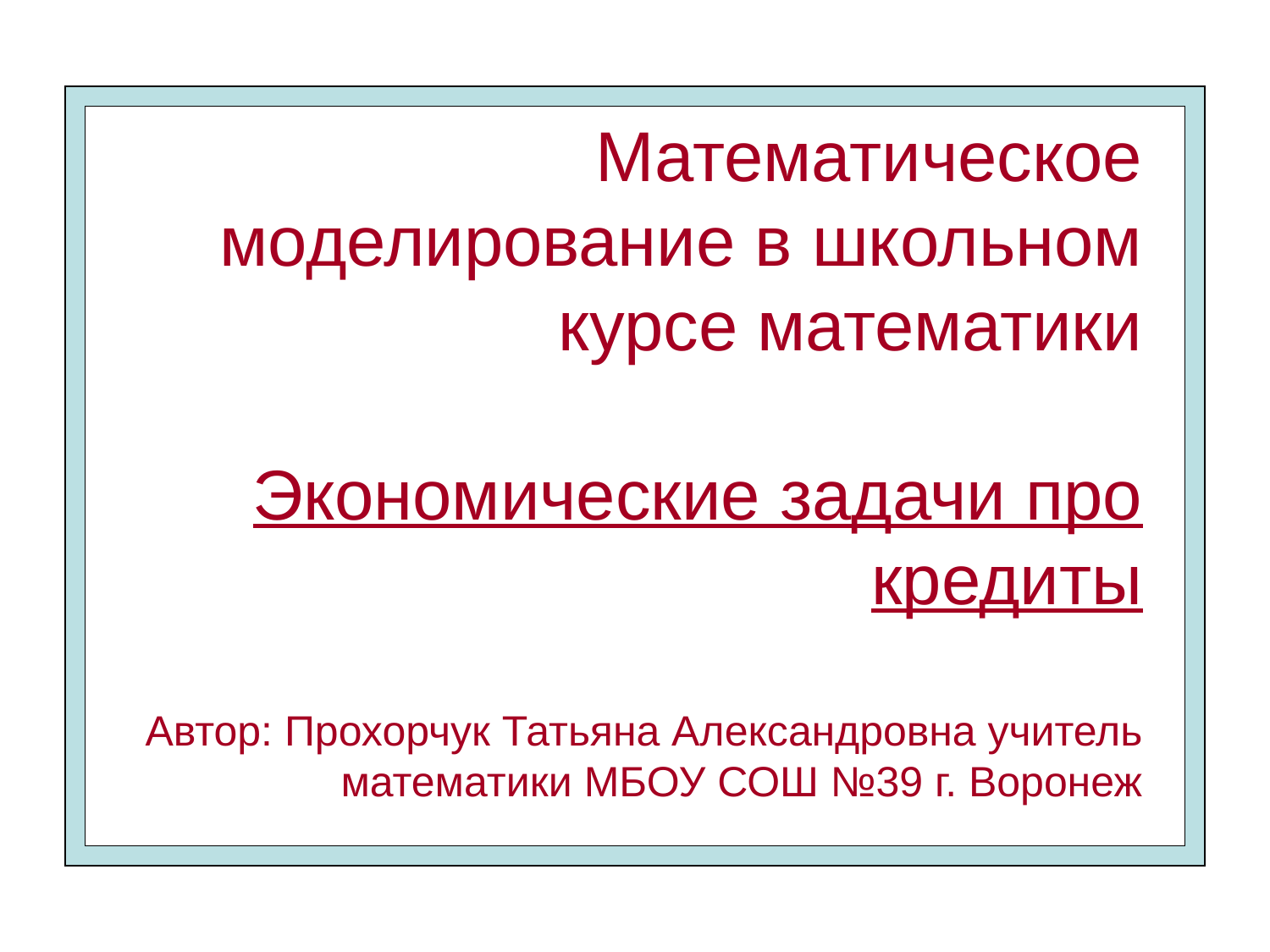

# Математическое моделирование в школьном курсе математики Экономические задачи про кредиты Автор: Прохорчук Татьяна Александровна учитель математики МБОУ СОШ №39 г. Воронеж